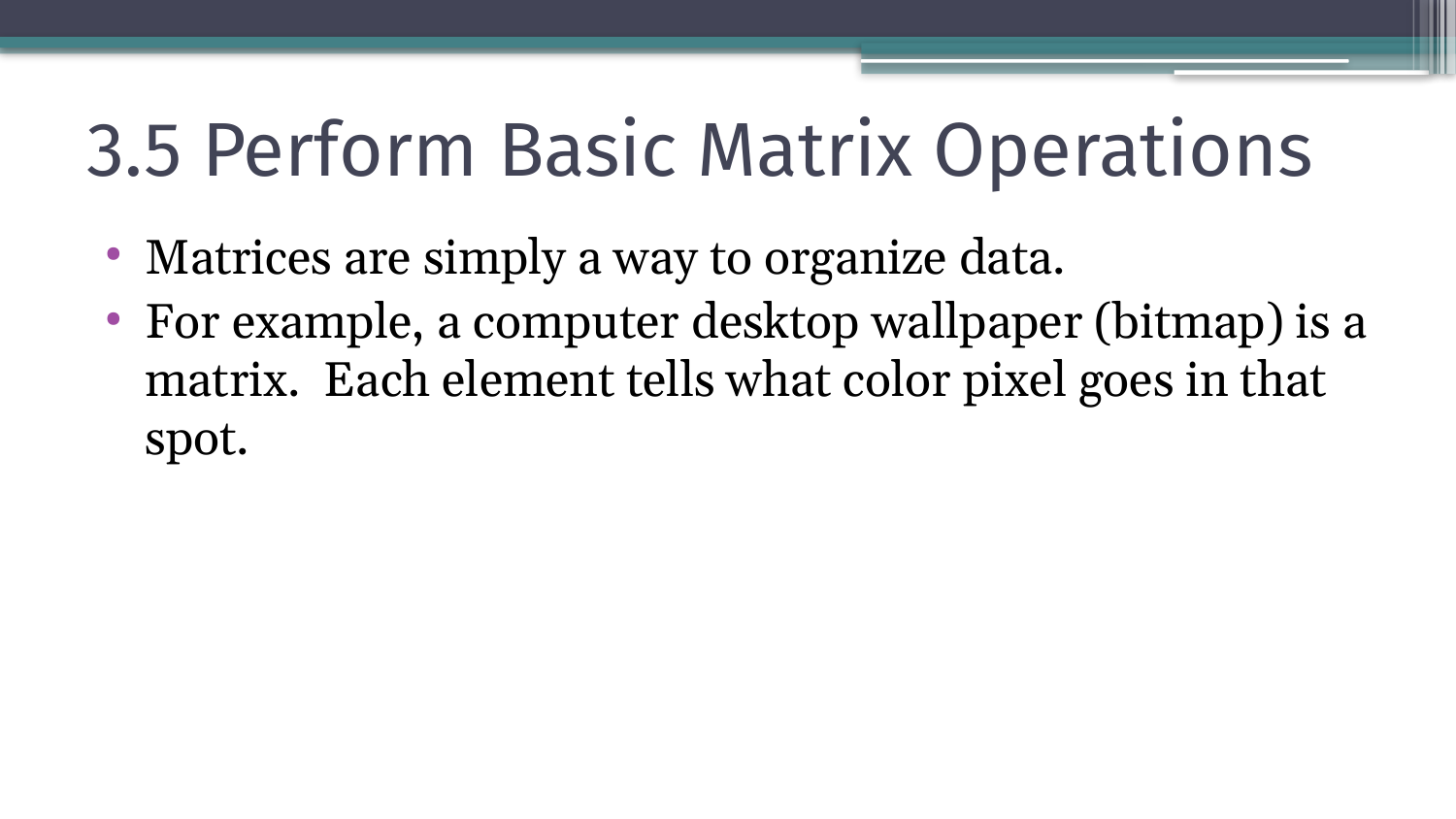

# 3.5 Perform Basic Matrix Operations
Matrices are simply a way to organize data.
For example, a computer desktop wallpaper (bitmap) is a matrix.  Each element tells what color pixel goes in that spot.